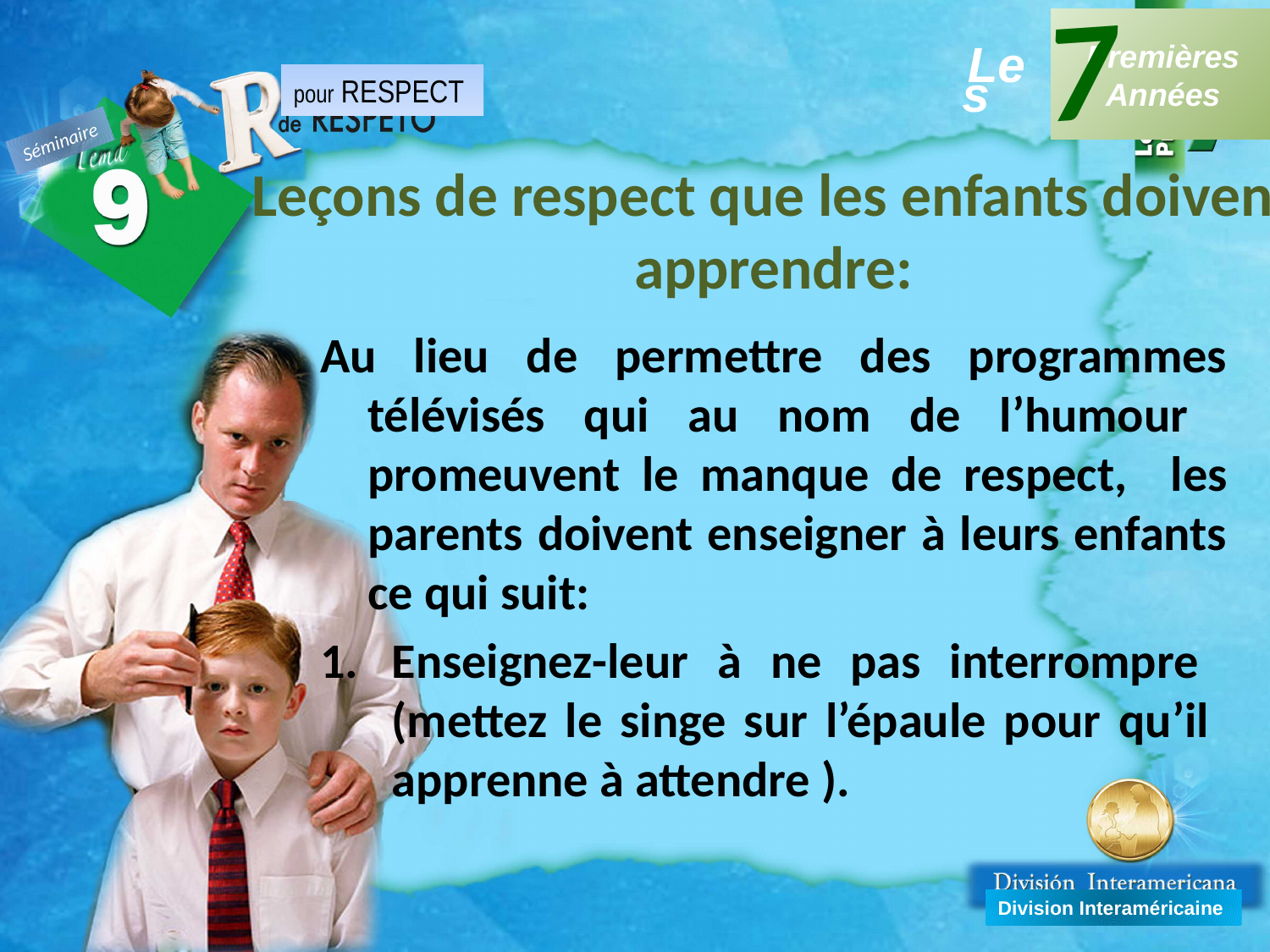

# Leçons de respect que les enfants doivent apprendre:
Au lieu de permettre des programmes télévisés qui au nom de l’humour  promeuvent le manque de respect,  les parents doivent enseigner à leurs enfants ce qui suit:
Enseignez-leur à ne pas interrompre  (mettez le singe sur l’épaule pour qu’il  apprenne à attendre ).